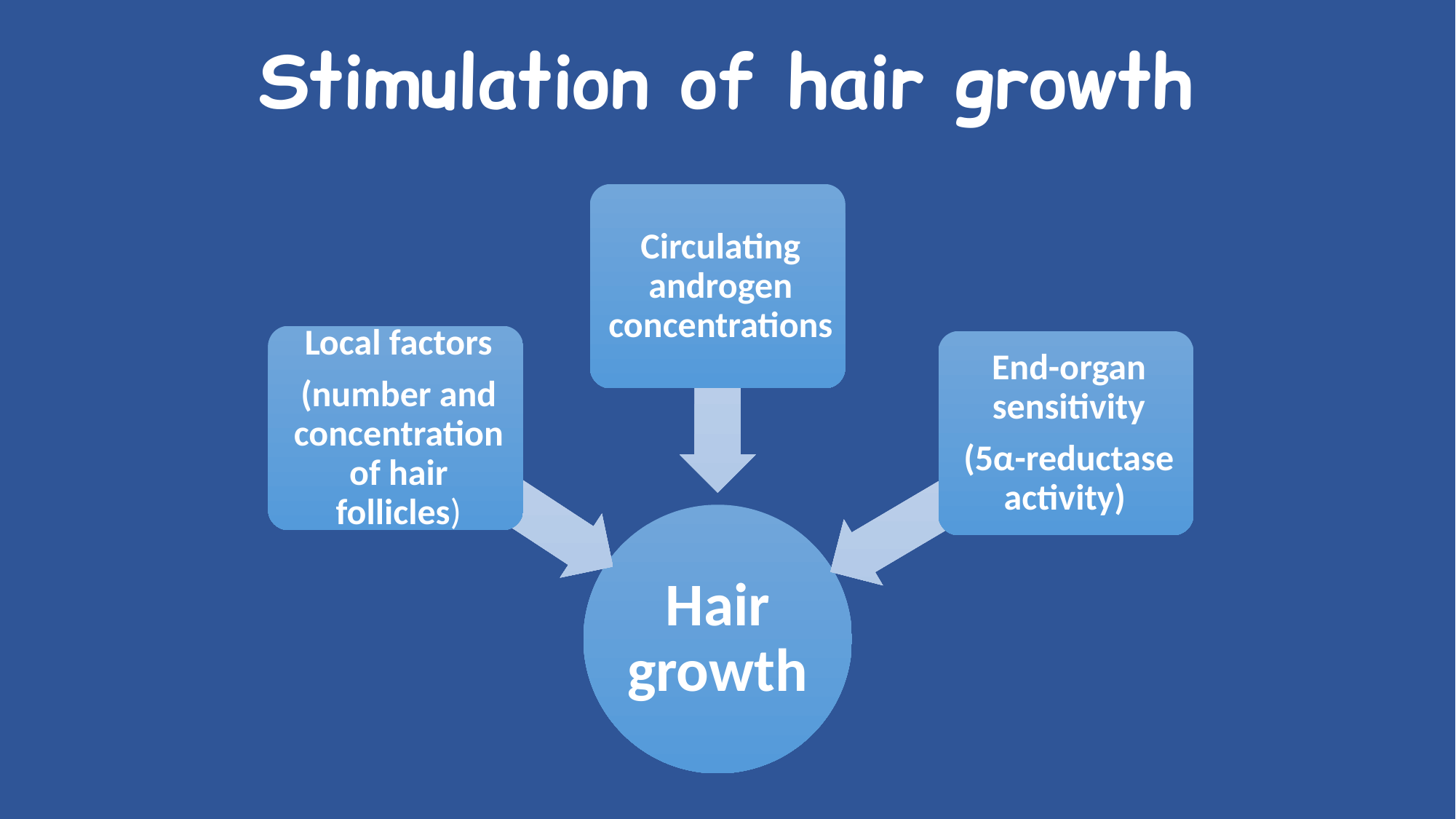

# Stimulation of hair growth
Hair growth
Local factors
(number and concentration of hair follicles)
Circulating androgen concentrations
End-organ sensitivity
(5α-reductase activity)